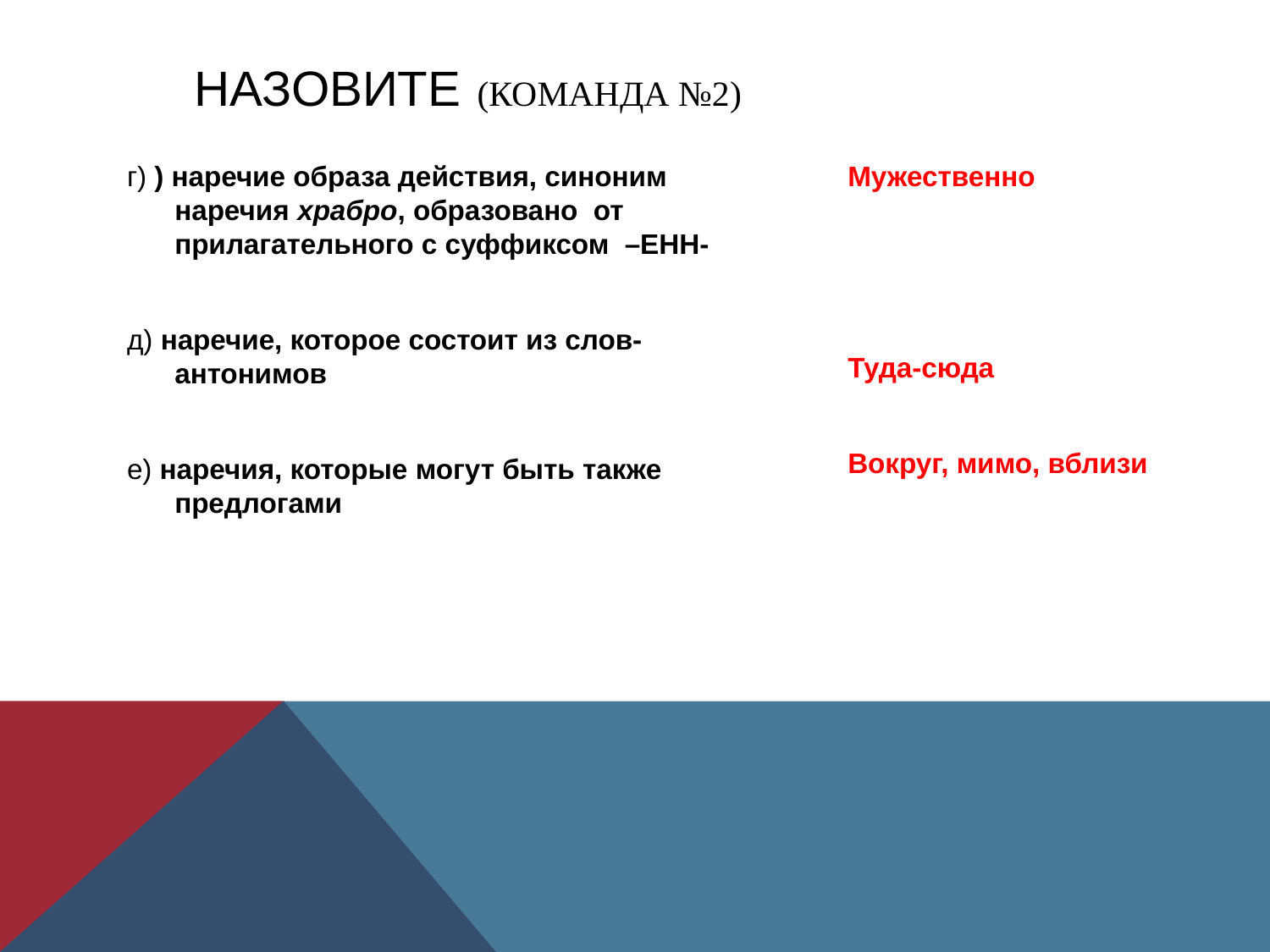

# назовите (команда №2)
г) ) наречие образа действия, синоним наречия храбро, образовано  от прилагательного с суффиксом  –ЕНН-

д) наречие, которое состоит из слов- антонимов

е) наречия, которые могут быть также предлогами
Мужественно

Туда-сюда

Вокруг, мимо, вблизи